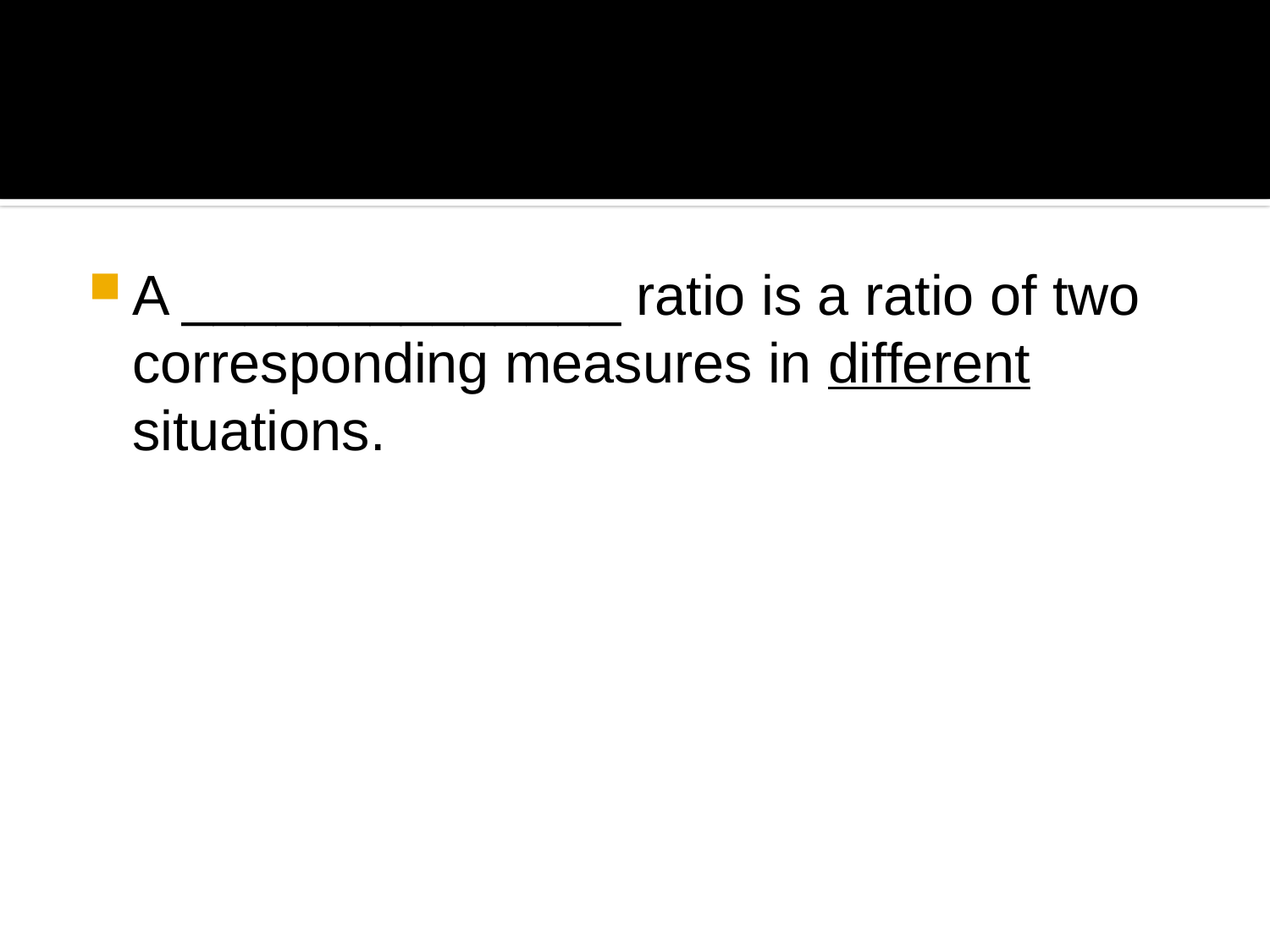

#
A ______________ ratio is a ratio of two corresponding measures in different situations.